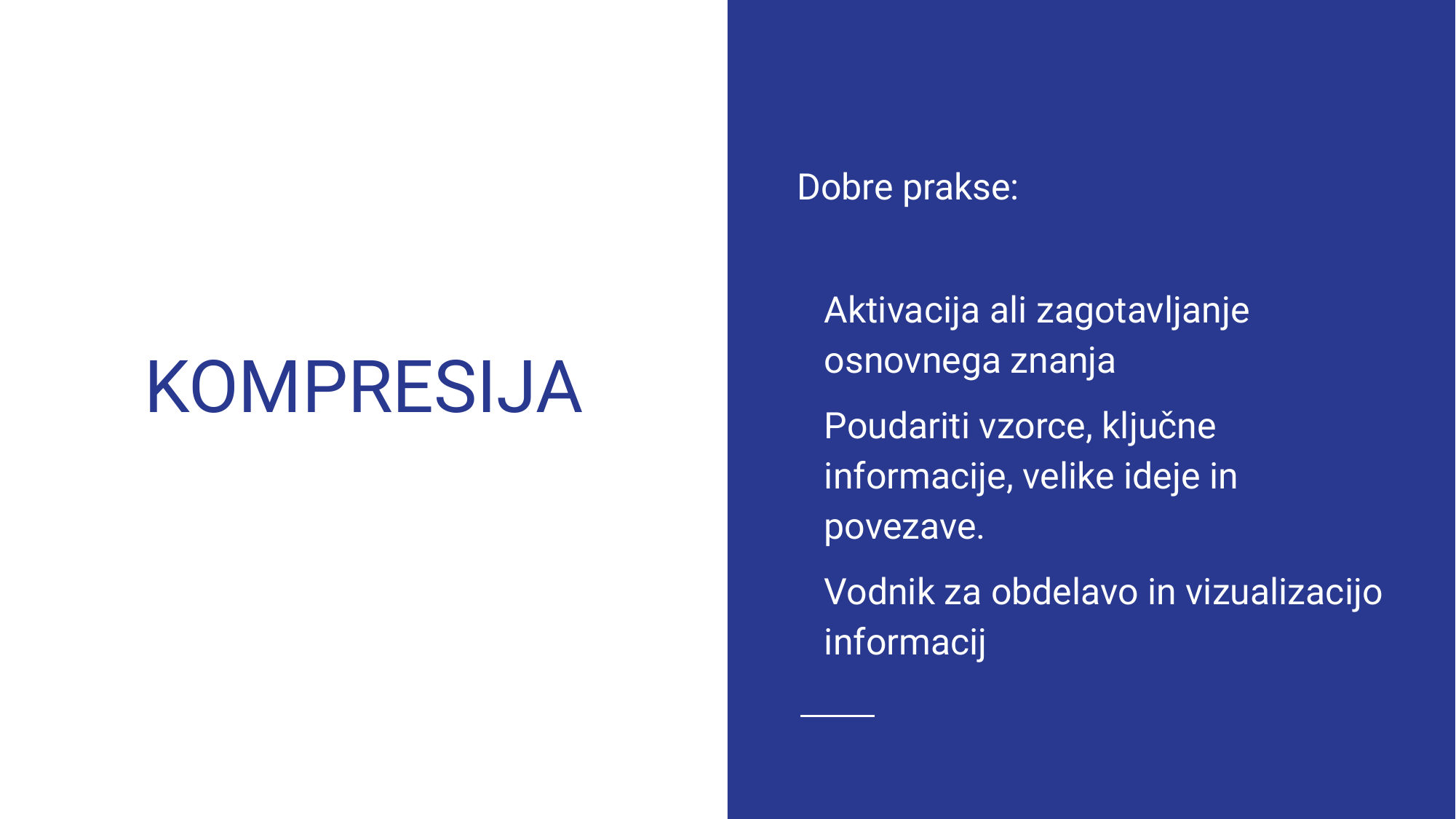

Dobre prakse:

Aktivacija ali zagotavljanje osnovnega znanja
Poudariti vzorce, ključne informacije, velike ideje in povezave.
Vodnik za obdelavo in vizualizacijo informacij
# KOMPRESIJA